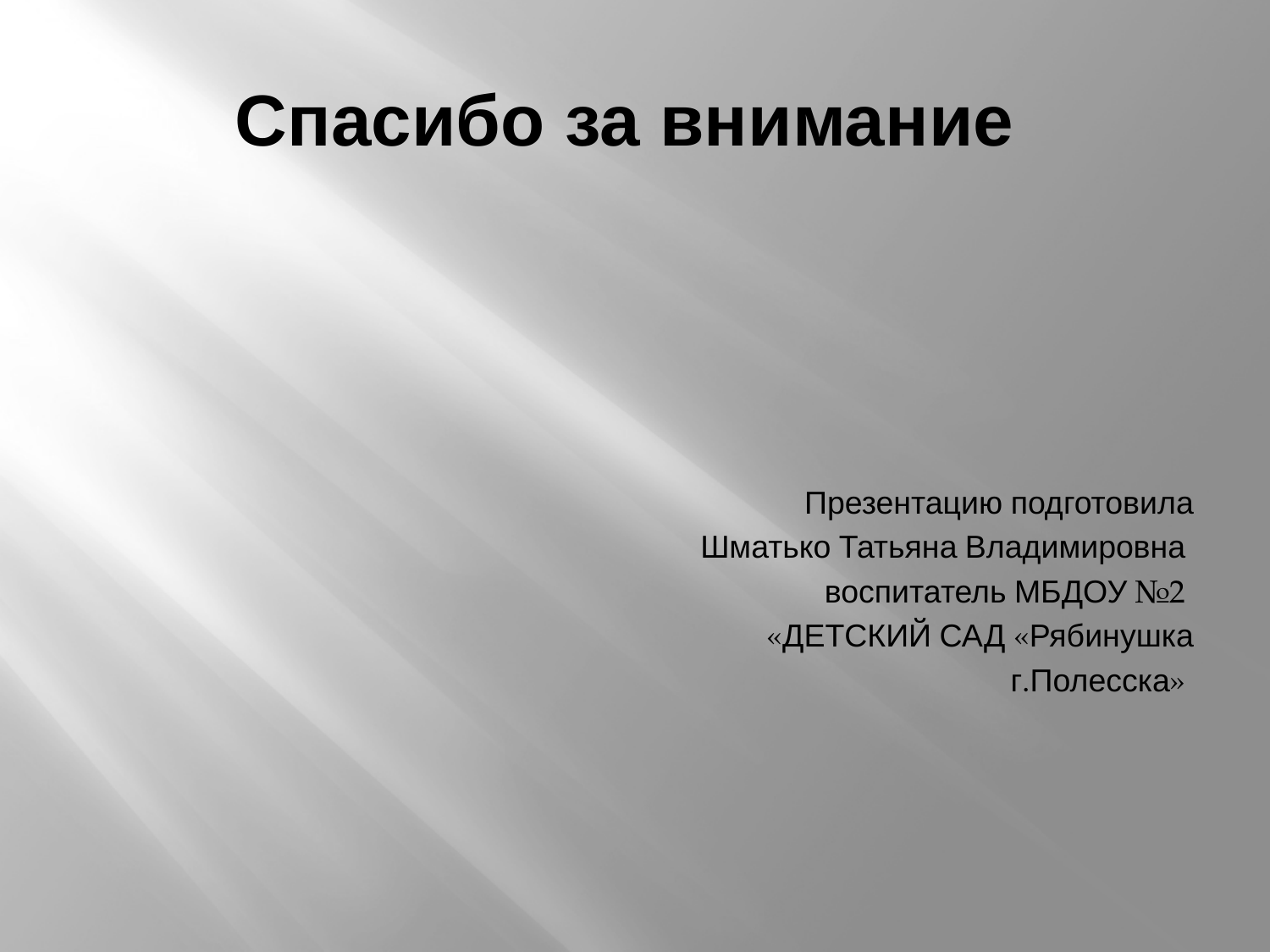

# Спасибо за внимание
Презентацию подготовила
 Шматько Татьяна Владимировна
воспитатель МБДОУ №2
«ДЕТСКИЙ САД «Рябинушка
 г.Полесска»